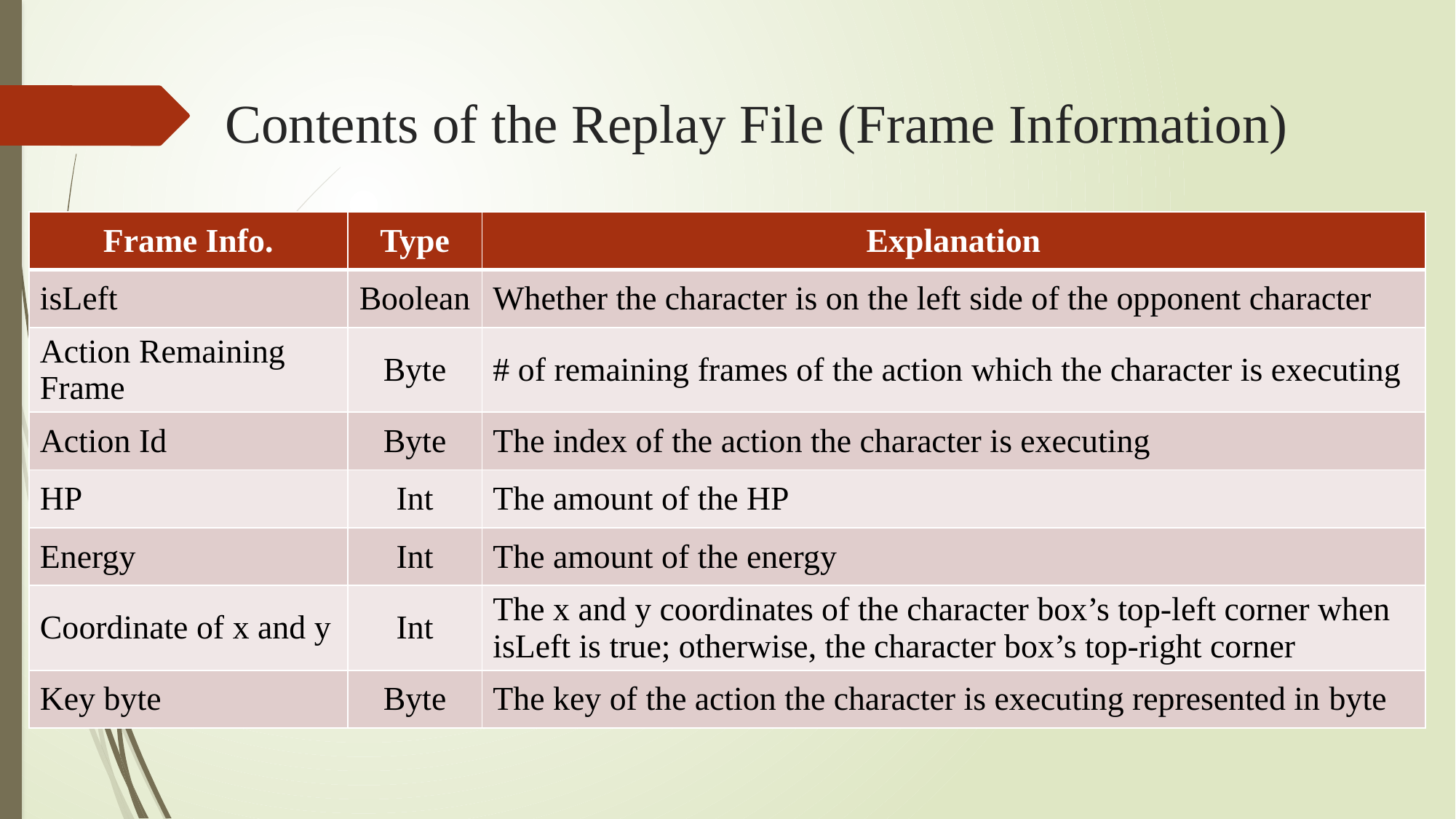

# Contents of the Replay File (Frame Information)

| Frame Info. | Type | Explanation |
| --- | --- | --- |
| isLeft | Boolean | Whether the character is on the left side of the opponent character |
| Action Remaining Frame | Byte | # of remaining frames of the action which the character is executing |
| Action Id | Byte | The index of the action the character is executing |
| HP | Int | The amount of the HP |
| Energy | Int | The amount of the energy |
| Coordinate of x and y | Int | The x and y coordinates of the character box’s top-left corner when isLeft is true; otherwise, the character box’s top-right corner |
| Key byte | Byte | The key of the action the character is executing represented in byte |